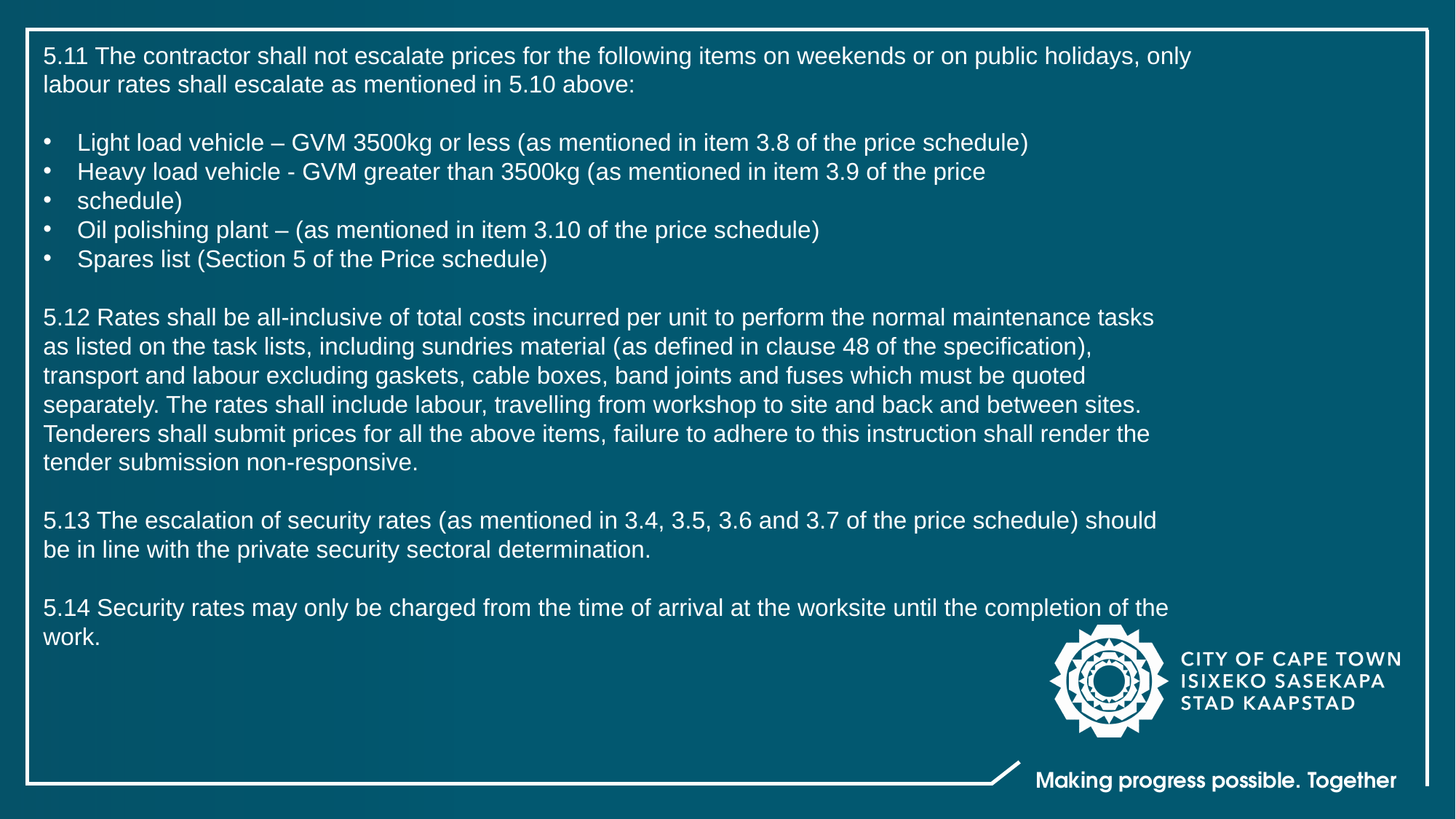

5.11 The contractor shall not escalate prices for the following items on weekends or on public holidays, only
labour rates shall escalate as mentioned in 5.10 above:

Light load vehicle – GVM 3500kg or less (as mentioned in item 3.8 of the price schedule)
Heavy load vehicle - GVM greater than 3500kg (as mentioned in item 3.9 of the price
schedule)
Oil polishing plant – (as mentioned in item 3.10 of the price schedule)
Spares list (Section 5 of the Price schedule)

5.12 Rates shall be all-inclusive of total costs incurred per unit to perform the normal maintenance tasks
as listed on the task lists, including sundries material (as defined in clause 48 of the specification),
transport and labour excluding gaskets, cable boxes, band joints and fuses which must be quoted
separately. The rates shall include labour, travelling from workshop to site and back and between sites.
Tenderers shall submit prices for all the above items, failure to adhere to this instruction shall render the
tender submission non-responsive.

5.13 The escalation of security rates (as mentioned in 3.4, 3.5, 3.6 and 3.7 of the price schedule) should
be in line with the private security sectoral determination.

5.14 Security rates may only be charged from the time of arrival at the worksite until the completion of the
work.